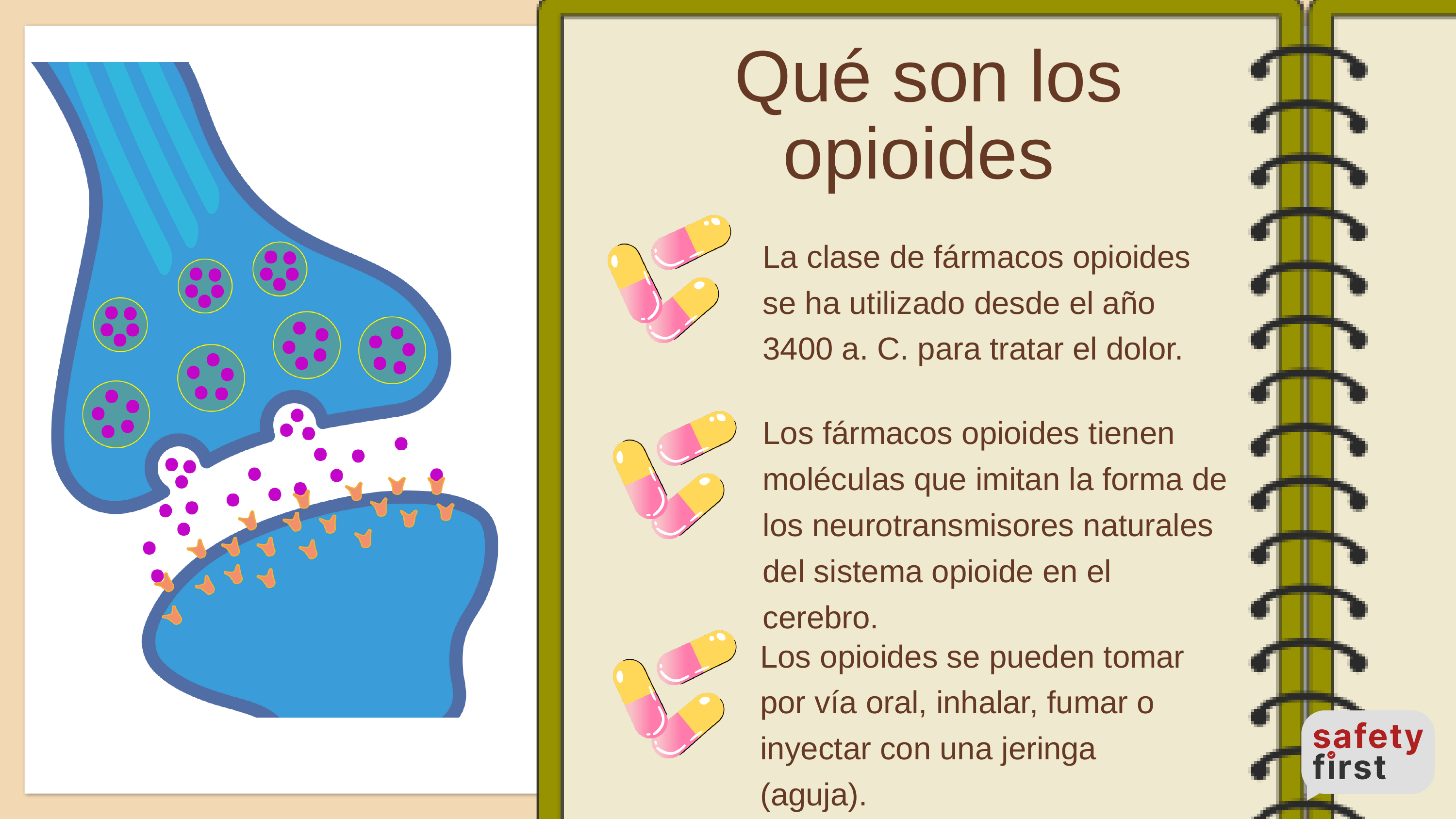

Qué son los opioides

La clase de fármacos opioides se ha utilizado desde el año 3400 a. C. para tratar el dolor.
Los fármacos opioides tienen moléculas que imitan la forma de los neurotransmisores naturales del sistema opioide en el cerebro.

Los opioides se pueden tomar por vía oral, inhalar, fumar o inyectar con una jeringa (aguja).